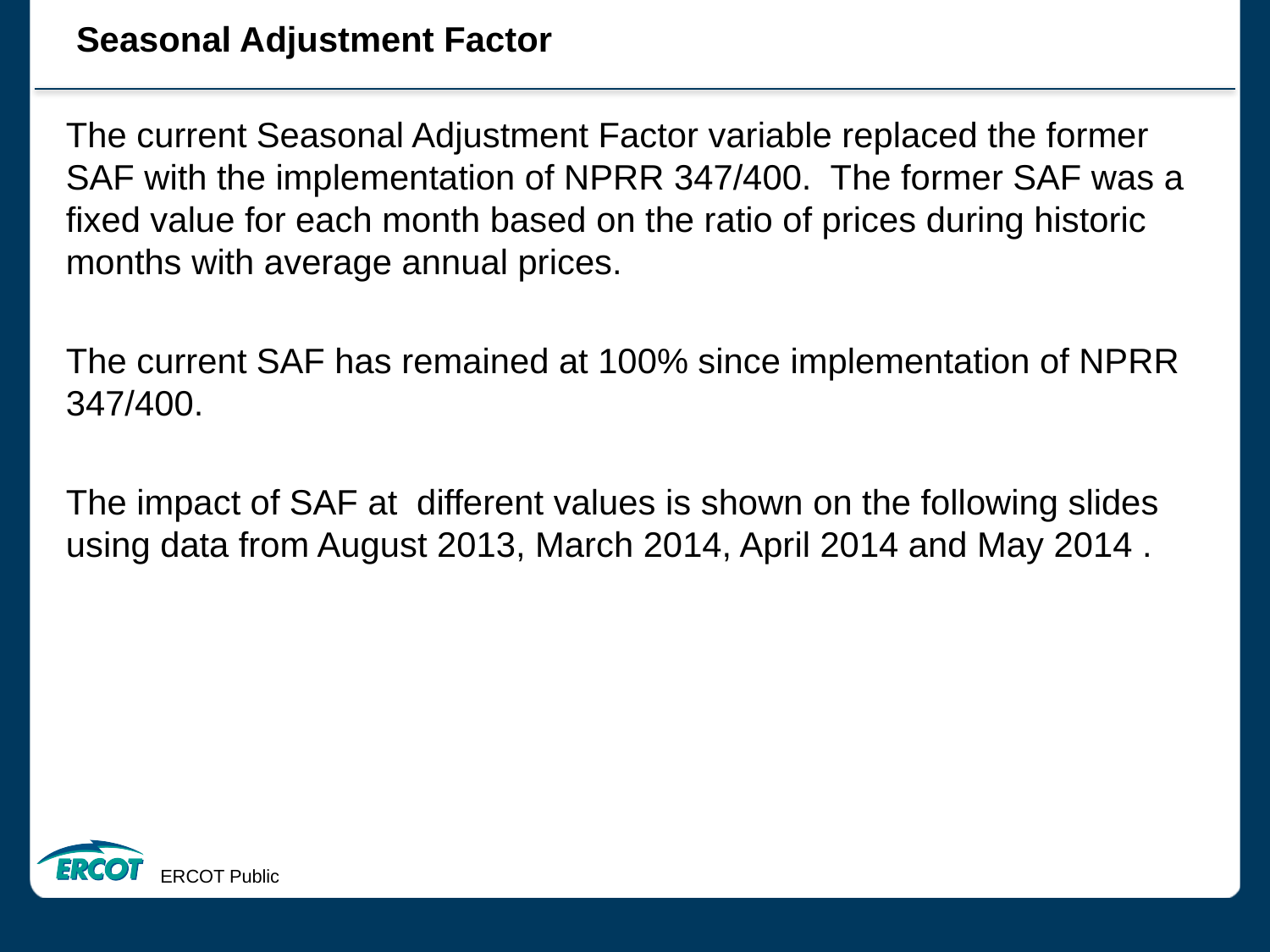

# Seasonal Adjustment Factor
The current Seasonal Adjustment Factor variable replaced the former SAF with the implementation of NPRR 347/400.  The former SAF was a fixed value for each month based on the ratio of prices during historic months with average annual prices.

The current SAF has remained at 100% since implementation of NPRR 347/400.

The impact of SAF at  different values is shown on the following slides using data from August 2013, March 2014, April 2014 and May 2014 .

ERCOT Public